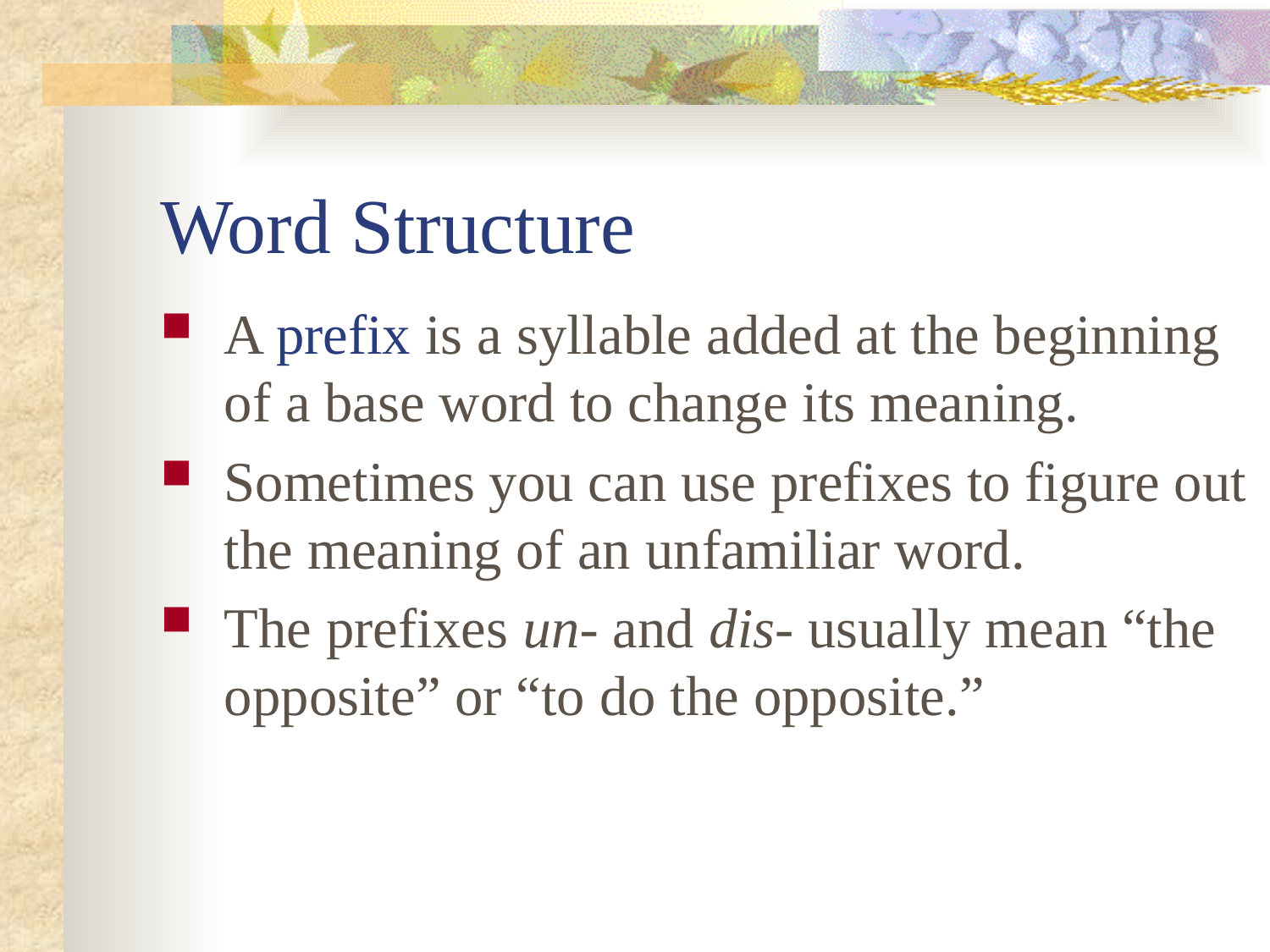

# Word Structure
A prefix is a syllable added at the beginning of a base word to change its meaning.
Sometimes you can use prefixes to figure out the meaning of an unfamiliar word.
The prefixes un- and dis- usually mean “the opposite” or “to do the opposite.”